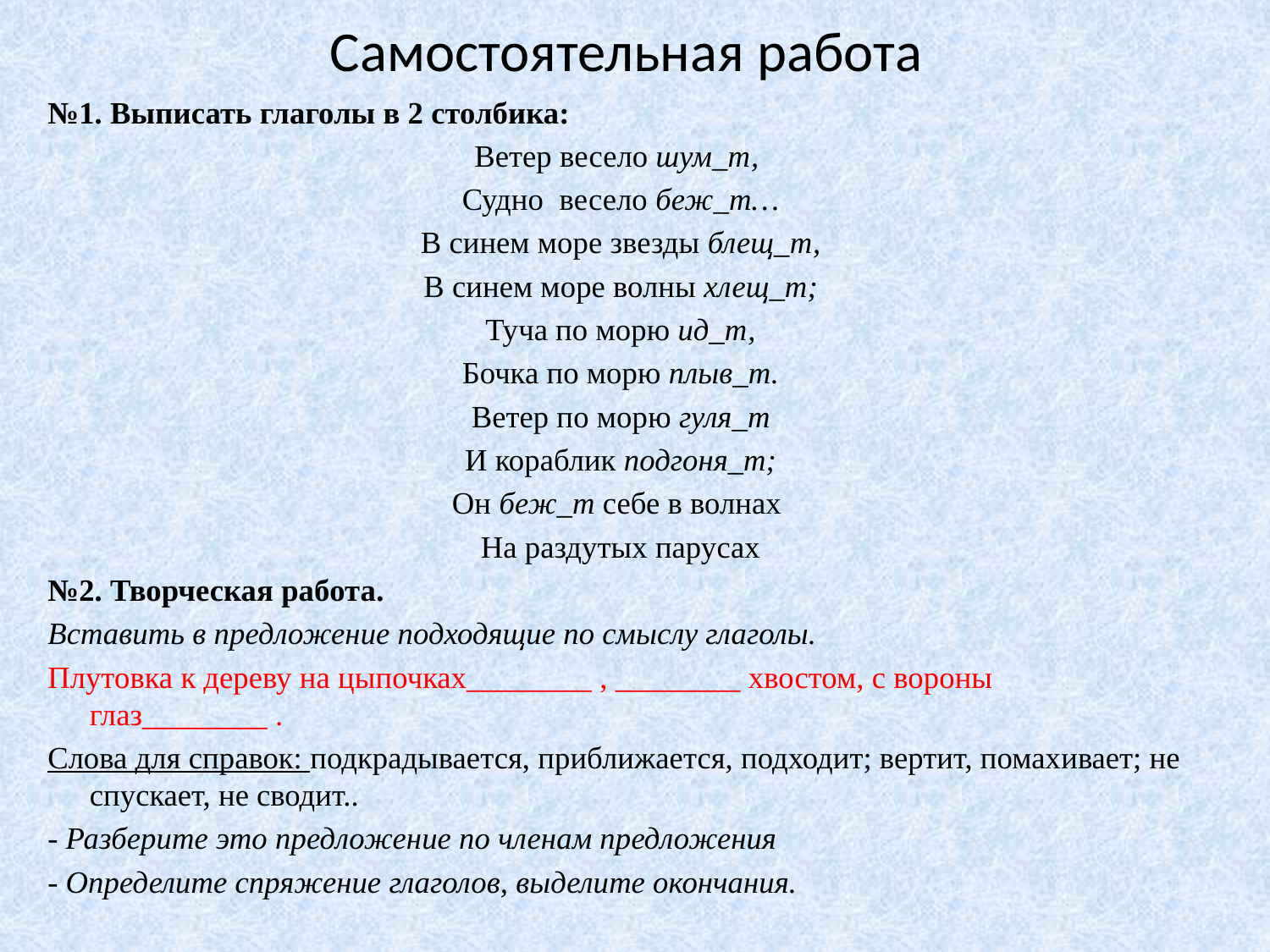

# Самостоятельная работа
№1. Выписать глаголы в 2 столбика:
Ветер весело шум_т,
Судно  весело беж_т…
В синем море звезды блещ_т,
В синем море волны хлещ_т;
Туча по морю ид_т,
Бочка по морю плыв_т.
Ветер по морю гуля_т
И кораблик подгоня_т;
Он беж_т себе в волнах
На раздутых парусах
№2. Творческая работа.
Вставить в предложение подходящие по смыслу глаголы.
Плутовка к дереву на цыпочках________ , ________ хвостом, с вороны глаз________ .
Слова для справок: подкрадывается, приближается, подходит; вертит, помахивает; не спускает, не сводит..
- Разберите это предложение по членам предложения
- Определите спряжение глаголов, выделите окончания.